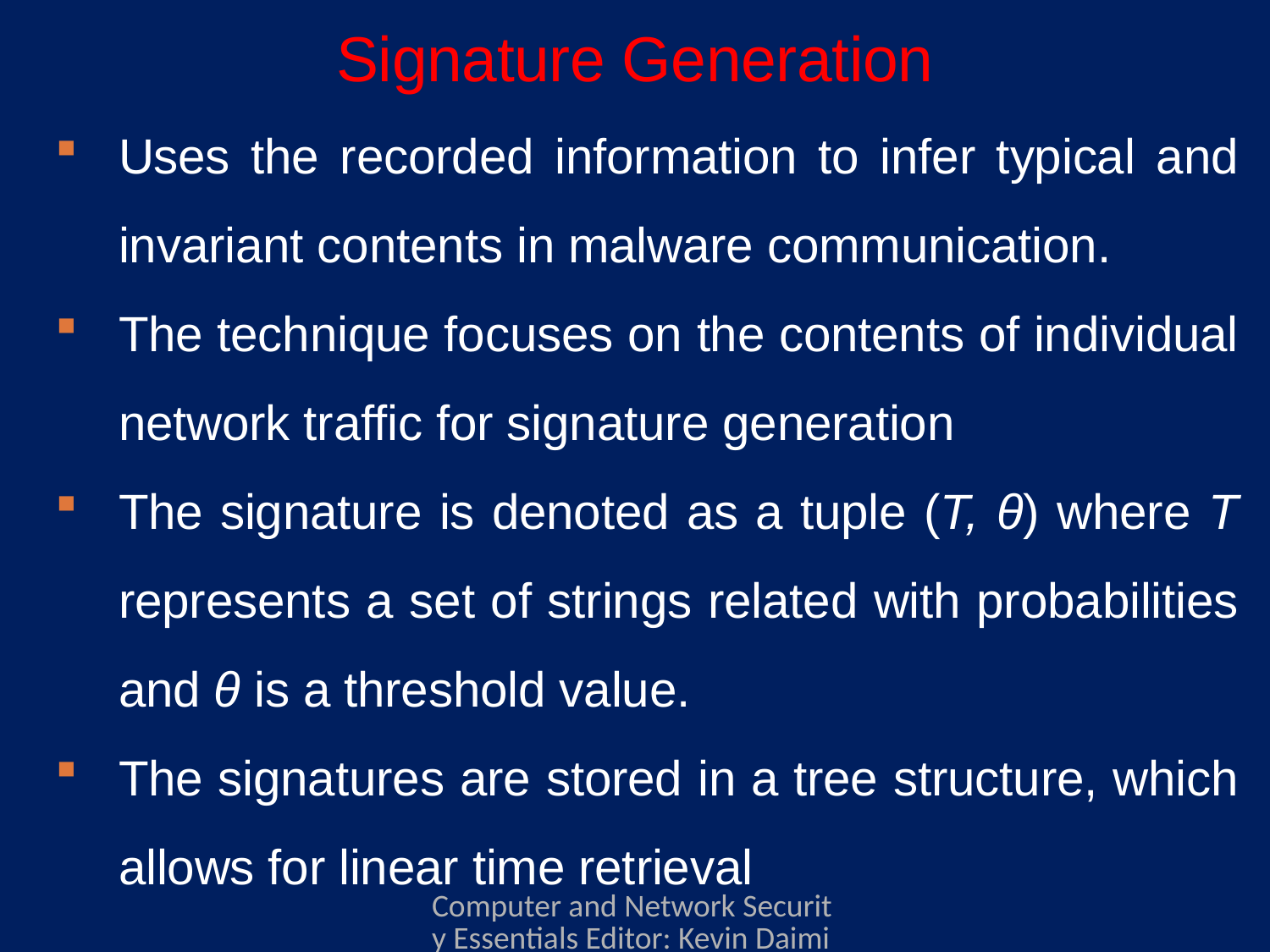

# Signature Generation
Uses the recorded information to infer typical and invariant contents in malware communication.
The technique focuses on the contents of individual network traffic for signature generation
The signature is denoted as a tuple (T, θ) where T represents a set of strings related with probabilities and θ is a threshold value.
The signatures are stored in a tree structure, which allows for linear time retrieval
Computer and Network Security Essentials Editor: Kevin Daimi Associate Editors: Guillermo Francia, Levent Ertaul, Luis H. Encinas, Eman El-Sheikh Published by Springer